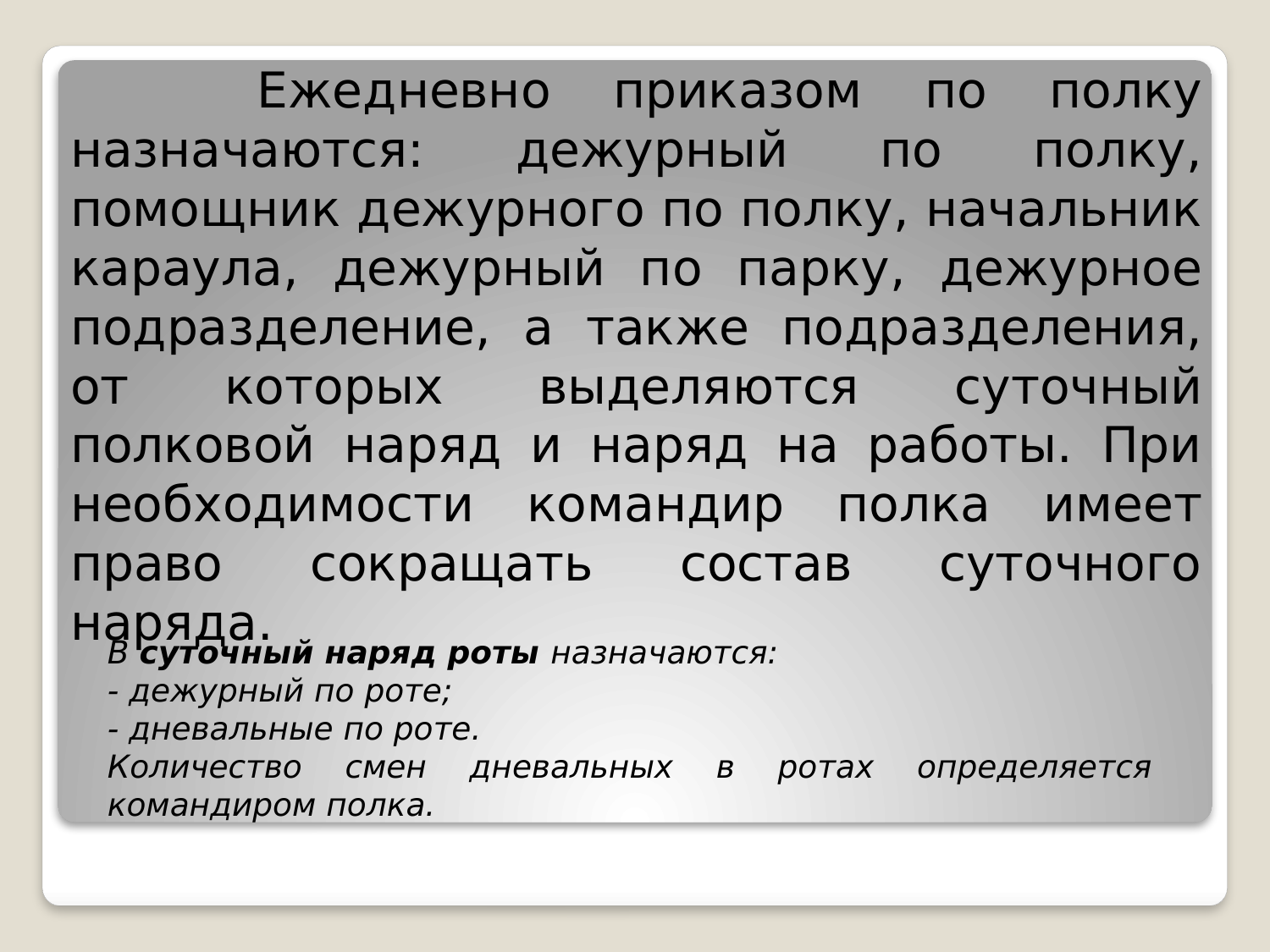

Ежедневно приказом по полку назначаются: дежурный по полку, помощник дежурного по полку, начальник караула, дежурный по парку, дежурное подразделение, а также подразделения, от которых выделяются суточный полковой наряд и наряд на работы. При необходимости командир полка имеет право сокращать состав суточного наряда.

В суточный наряд роты назначаются:
- дежурный по роте;
- дневальные по роте.
Количество смен дневальных в ротах определяется командиром полка.